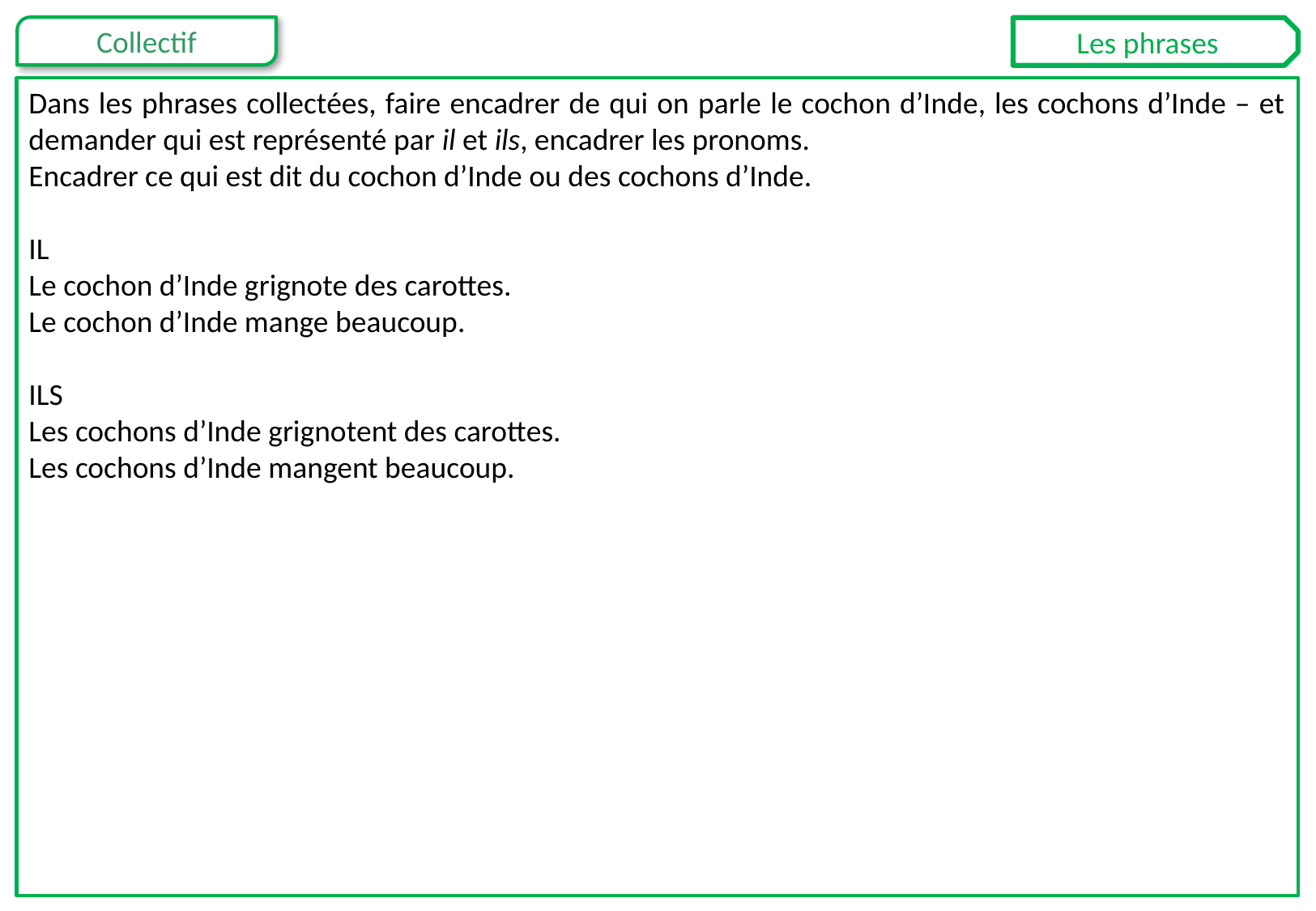

Les phrases
Dans les phrases collectées, faire encadrer de qui on parle le cochon d’Inde, les cochons d’Inde – et demander qui est représenté par il et ils, encadrer les pronoms.
Encadrer ce qui est dit du cochon d’Inde ou des cochons d’Inde.

IL
Le cochon d’Inde grignote des carottes.
Le cochon d’Inde mange beaucoup.

ILS
Les cochons d’Inde grignotent des carottes.
Les cochons d’Inde mangent beaucoup.